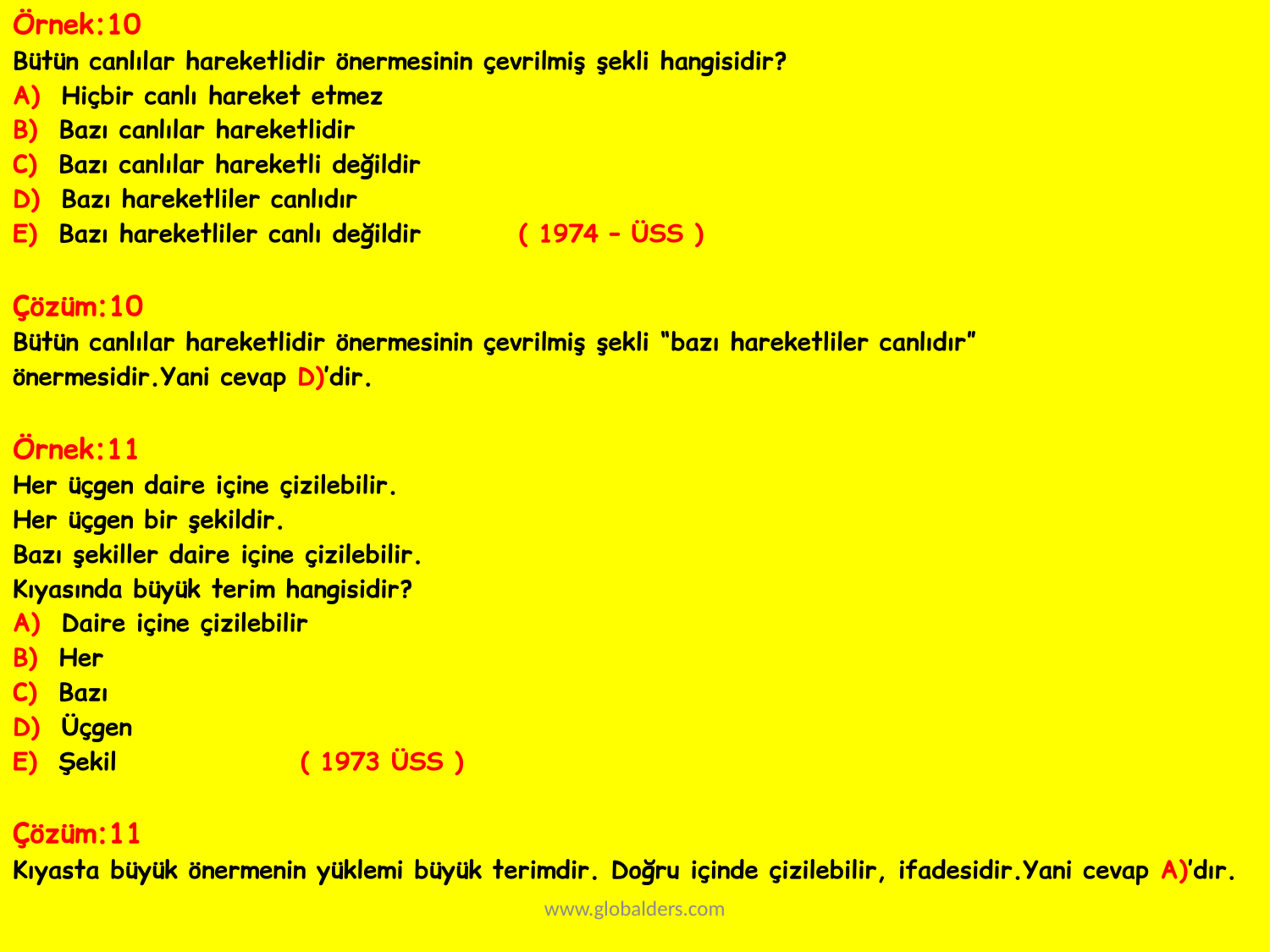

Örnek:10
Bütün canlılar hareketlidir önermesinin çevrilmiş şekli hangisidir?
A)  Hiçbir canlı hareket etmez
B)  Bazı canlılar hareketlidir
C)  Bazı canlılar hareketli değildir
D)  Bazı hareketliler canlıdır
E)  Bazı hareketliler canlı değildir         ( 1974 – ÜSS )

Çözüm:10
Bütün canlılar hareketlidir önermesinin çevrilmiş şekli “bazı hareketliler canlıdır”
önermesidir.Yani cevap D)’dir.

Örnek:11
Her üçgen daire içine çizilebilir.
Her üçgen bir şekildir.
Bazı şekiller daire içine çizilebilir.
Kıyasında büyük terim hangisidir?
A)  Daire içine çizilebilir
B)  Her
C)  Bazı
D)  Üçgen
E)  Şekil                 ( 1973 ÜSS )

Çözüm:11
Kıyasta büyük önermenin yüklemi büyük terimdir. Doğru içinde çizilebilir, ifadesidir.Yani cevap A)’dır.
www.globalders.com